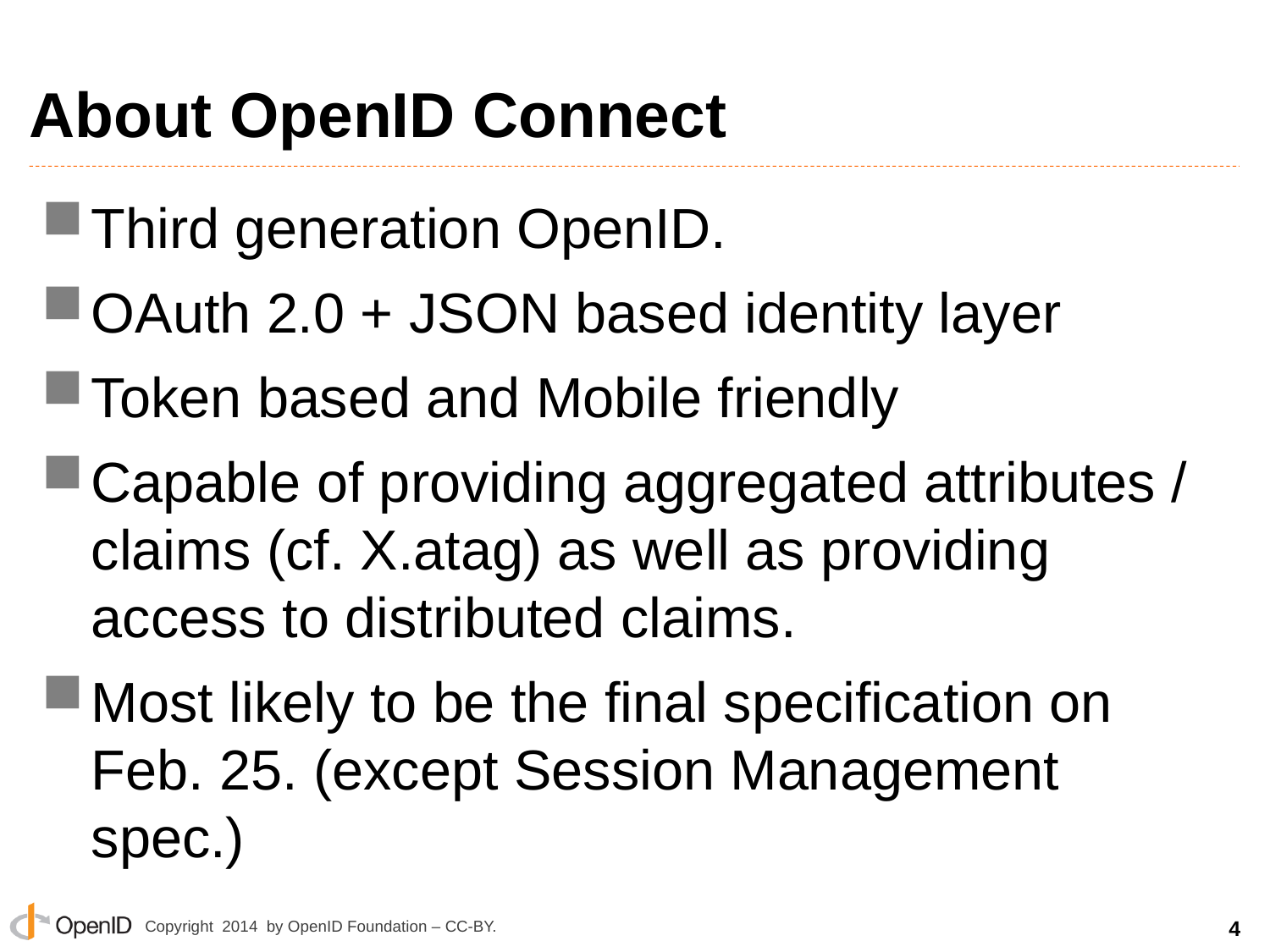

# About OpenID Connect
Third generation OpenID.
OAuth 2.0 + JSON based identity layer
Token based and Mobile friendly
Capable of providing aggregated attributes / claims (cf. X.atag) as well as providing access to distributed claims.
Most likely to be the final specification on Feb. 25. (except Session Management spec.)

4